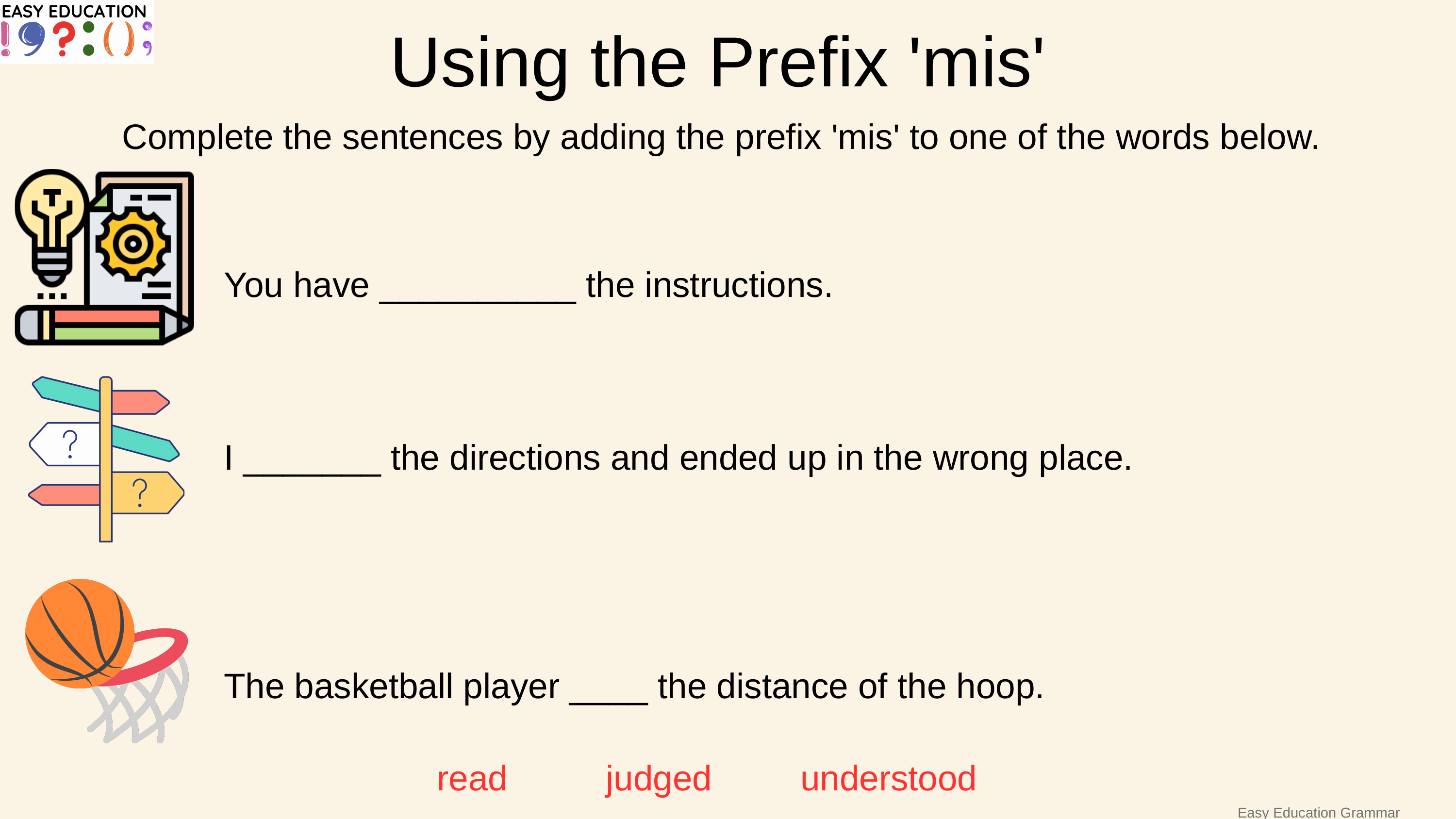

Using the Prefix 'mis'
Complete the sentences by adding the prefix 'mis' to one of the words below.

You have __________ the instructions.

I _______ the directions and ended up in the wrong place.

The basketball player ____ the distance of the hoop.
read          judged         understood